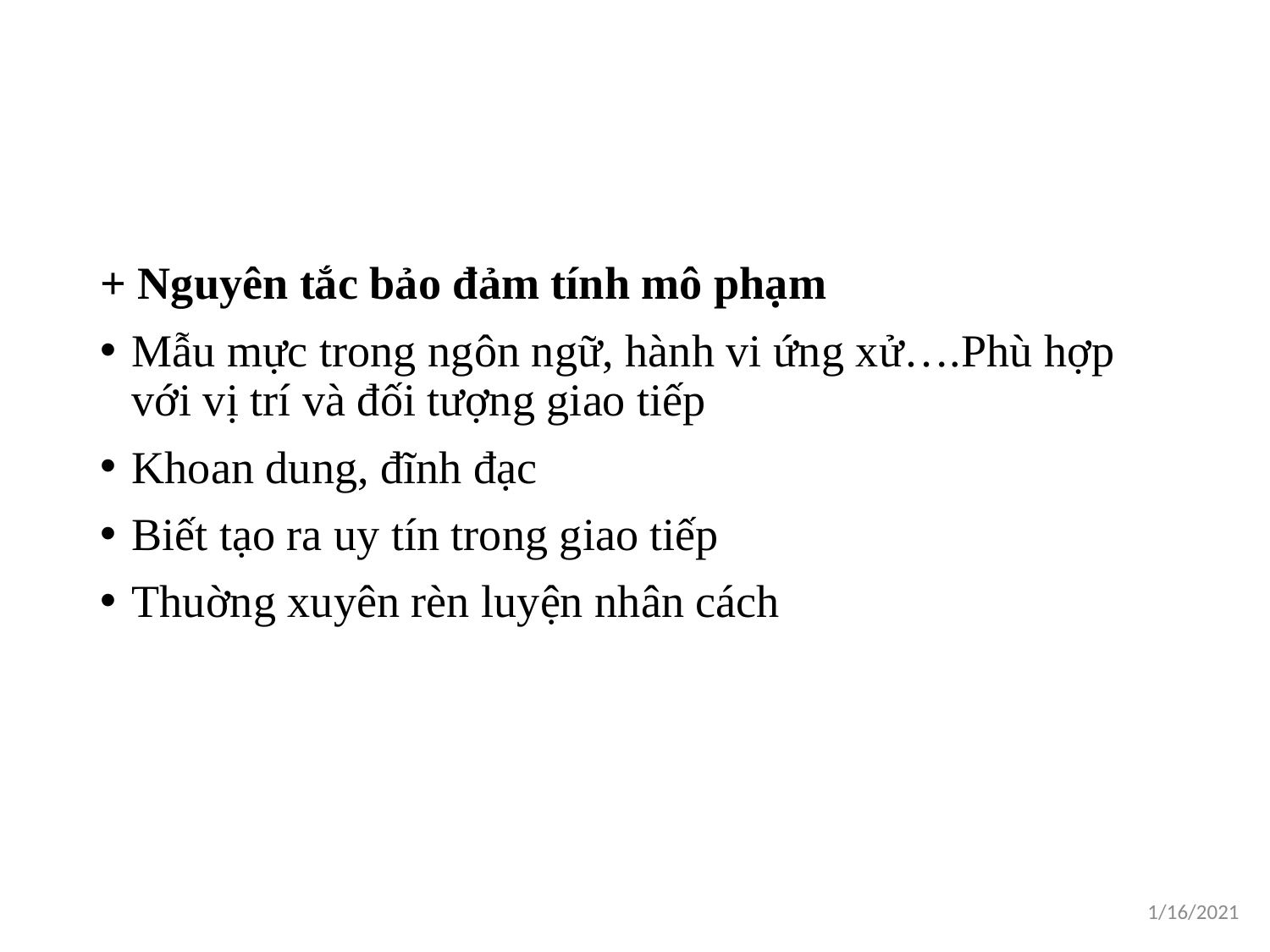

+ Nguyên tắc bảo đảm tính mô phạm
Mẫu mực trong ngôn ngữ, hành vi ứng xử….Phù hợp với vị trí và đối tượng giao tiếp
Khoan dung, đĩnh đạc
Biết tạo ra uy tín trong giao tiếp
Thuờng xuyên rèn luyện nhân cách

1/16/2021